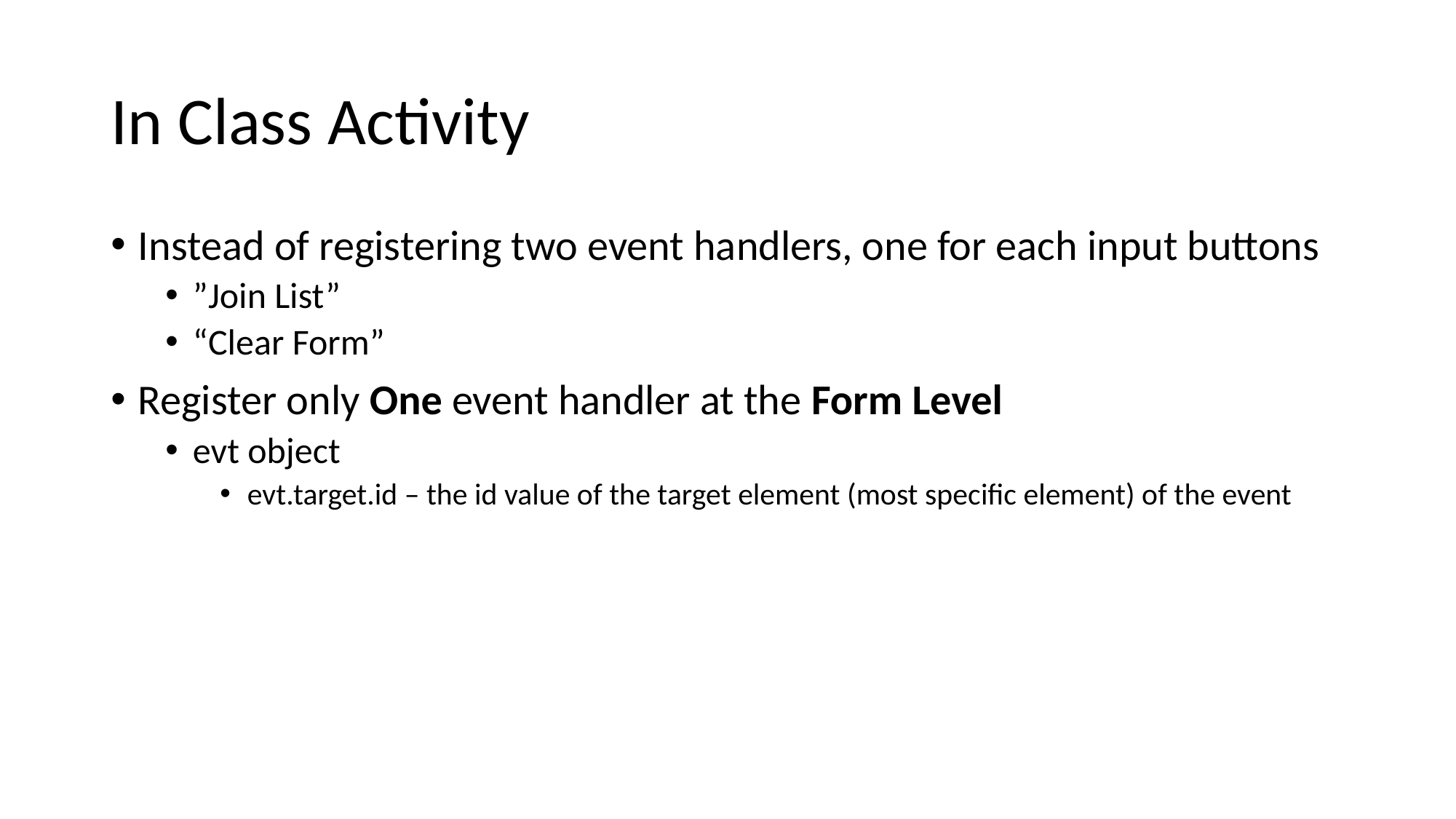

# In Class Activity
Instead of registering two event handlers, one for each input buttons
”Join List”
“Clear Form”
Register only One event handler at the Form Level
evt object
evt.target.id – the id value of the target element (most specific element) of the event